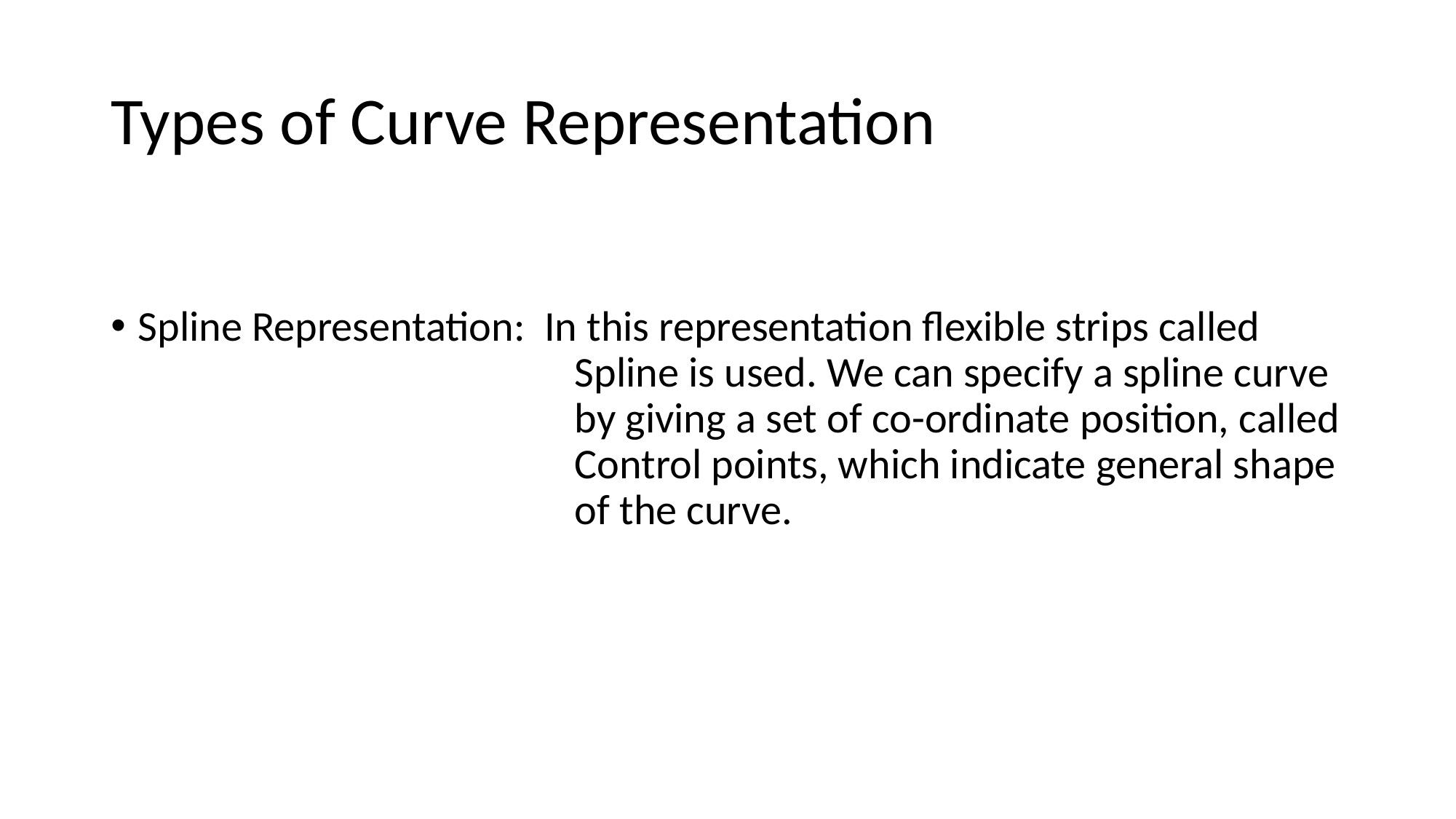

# Types of Curve Representation
Spline Representation:  In this representation flexible strips called 					Spline is used. We can specify a spline curve 				by giving a set of co-ordinate position, called 				Control points, which indicate general shape 				of the curve.